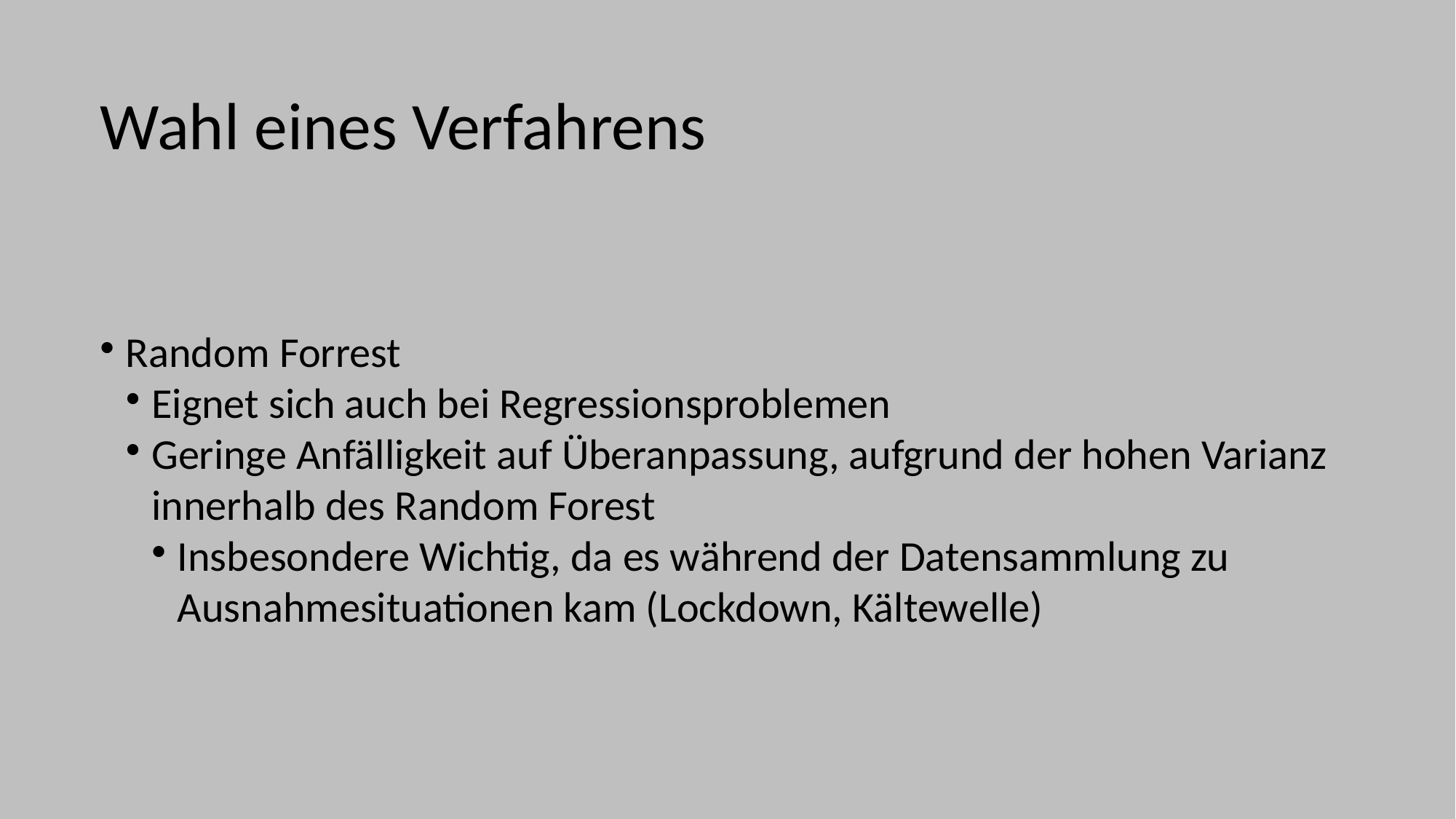

Wahl eines Verfahrens
Random Forrest
Eignet sich auch bei Regressionsproblemen
Geringe Anfälligkeit auf Überanpassung, aufgrund der hohen Varianz innerhalb des Random Forest
Insbesondere Wichtig, da es während der Datensammlung zu Ausnahmesituationen kam (Lockdown, Kältewelle)